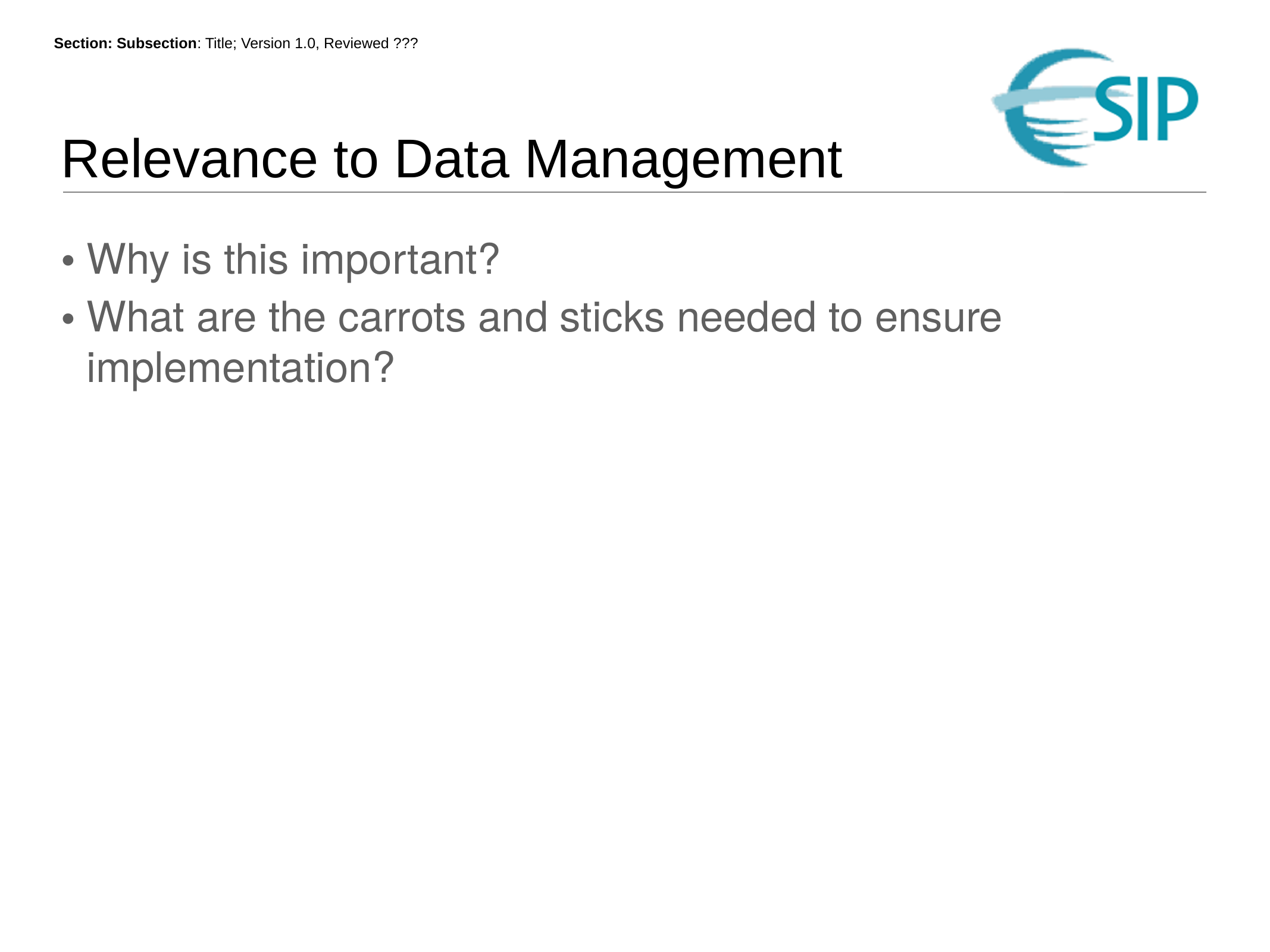

# Relevance to Data Management
Why is this important?
What are the carrots and sticks needed to ensure implementation?